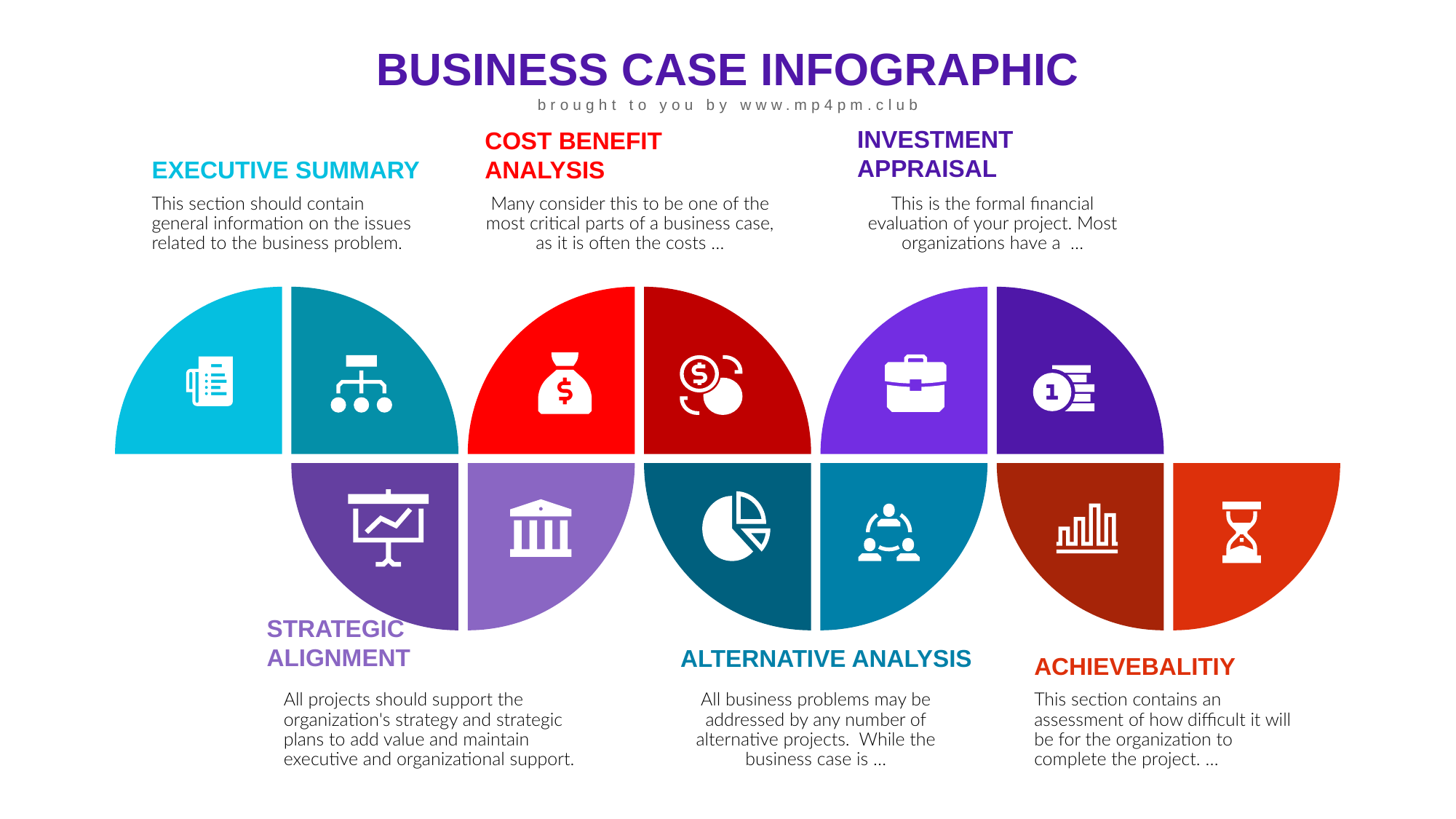

BUSINESS CASE INFOGRAPHIC
brought to you by www.mp4pm.club
INVESTMENT APPRAISAL
EXECUTIVE SUMMARY
COST BENEFIT ANALYSIS
This section should contain general information on the issues related to the business problem.
Many consider this to be one of the most critical parts of a business case, as it is often the costs …
This is the formal financial evaluation of your project. Most organizations have a  …

STRATEGIC ALIGNMENT
ALTERNATIVE ANALYSIS
ACHIEVEBALITIY
All projects should support the organization's strategy and strategic plans to add value and maintain executive and organizational support.
This section contains an assessment of how difficult it will be for the organization to complete the project. …
All business problems may be addressed by any number of alternative projects.  While the business case is …